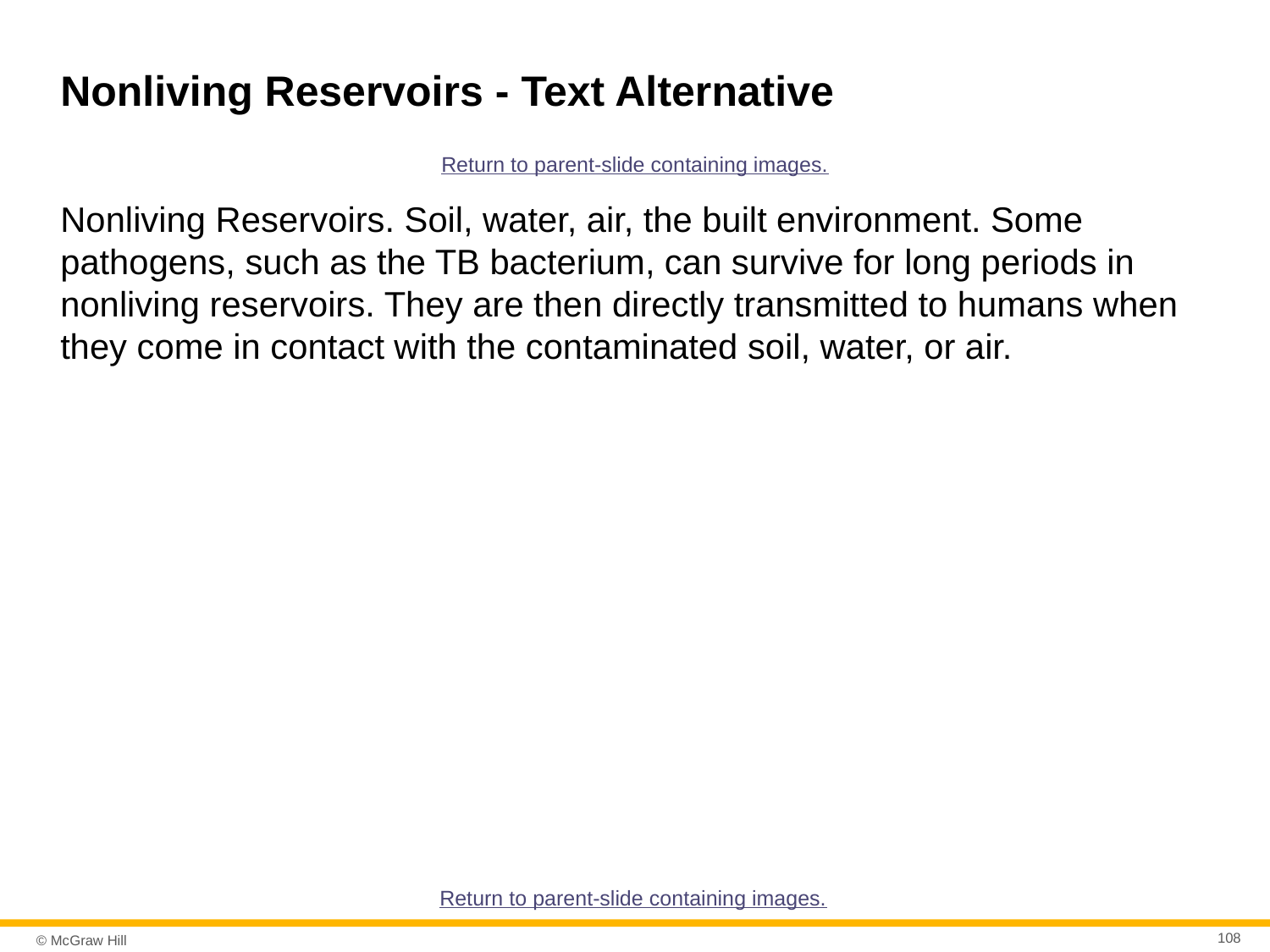

# Nonliving Reservoirs - Text Alternative
Return to parent-slide containing images.
Nonliving Reservoirs. Soil, water, air, the built environment. Some pathogens, such as the TB bacterium, can survive for long periods in nonliving reservoirs. They are then directly transmitted to humans when they come in contact with the contaminated soil, water, or air.
Return to parent-slide containing images.